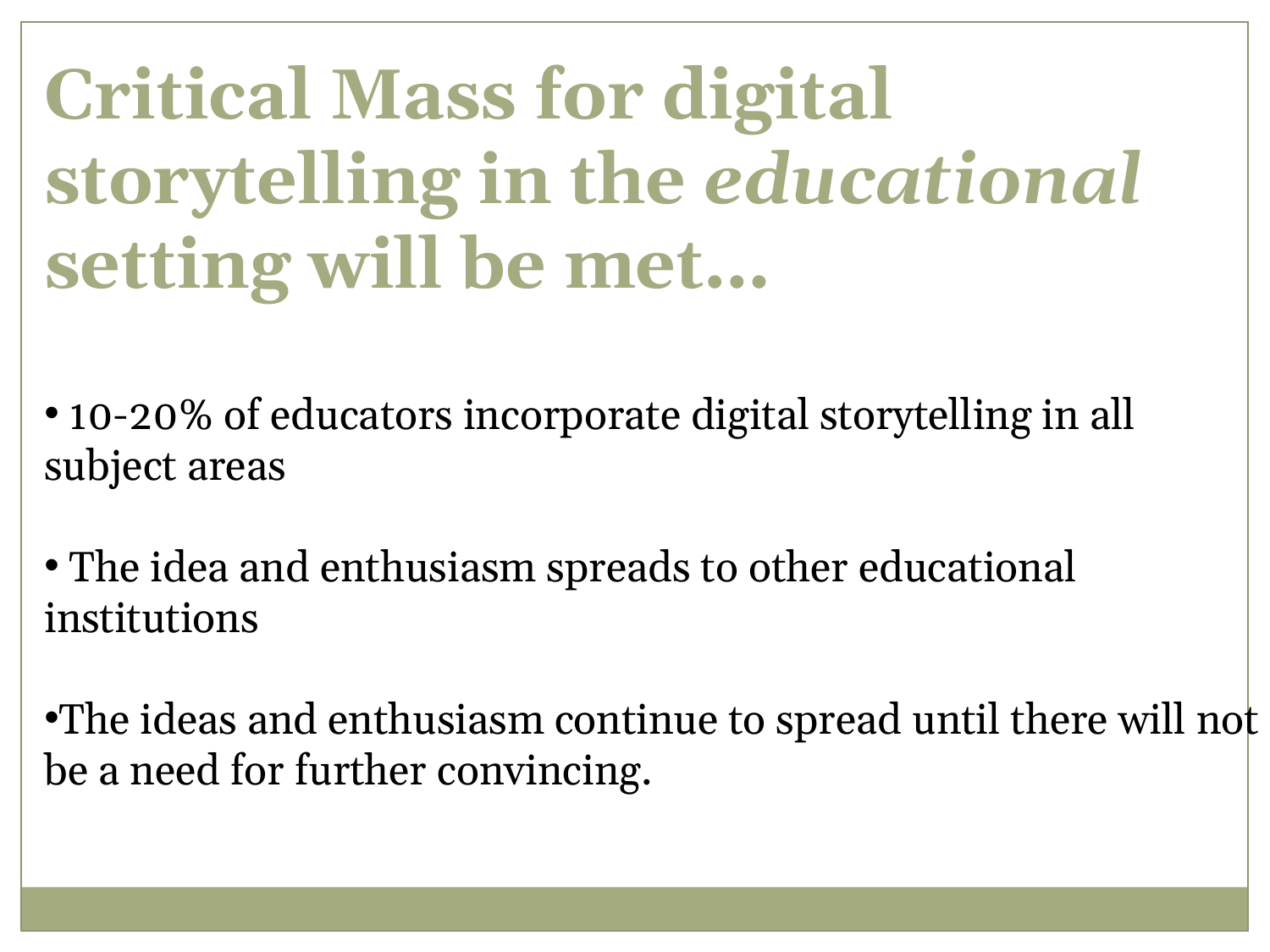

Critical Mass for digital storytelling in the educational setting will be met…

 10-20% of educators incorporate digital storytelling in all
subject areas

 The idea and enthusiasm spreads to other educational institutions

The ideas and enthusiasm continue to spread until there will not be a need for further convincing.